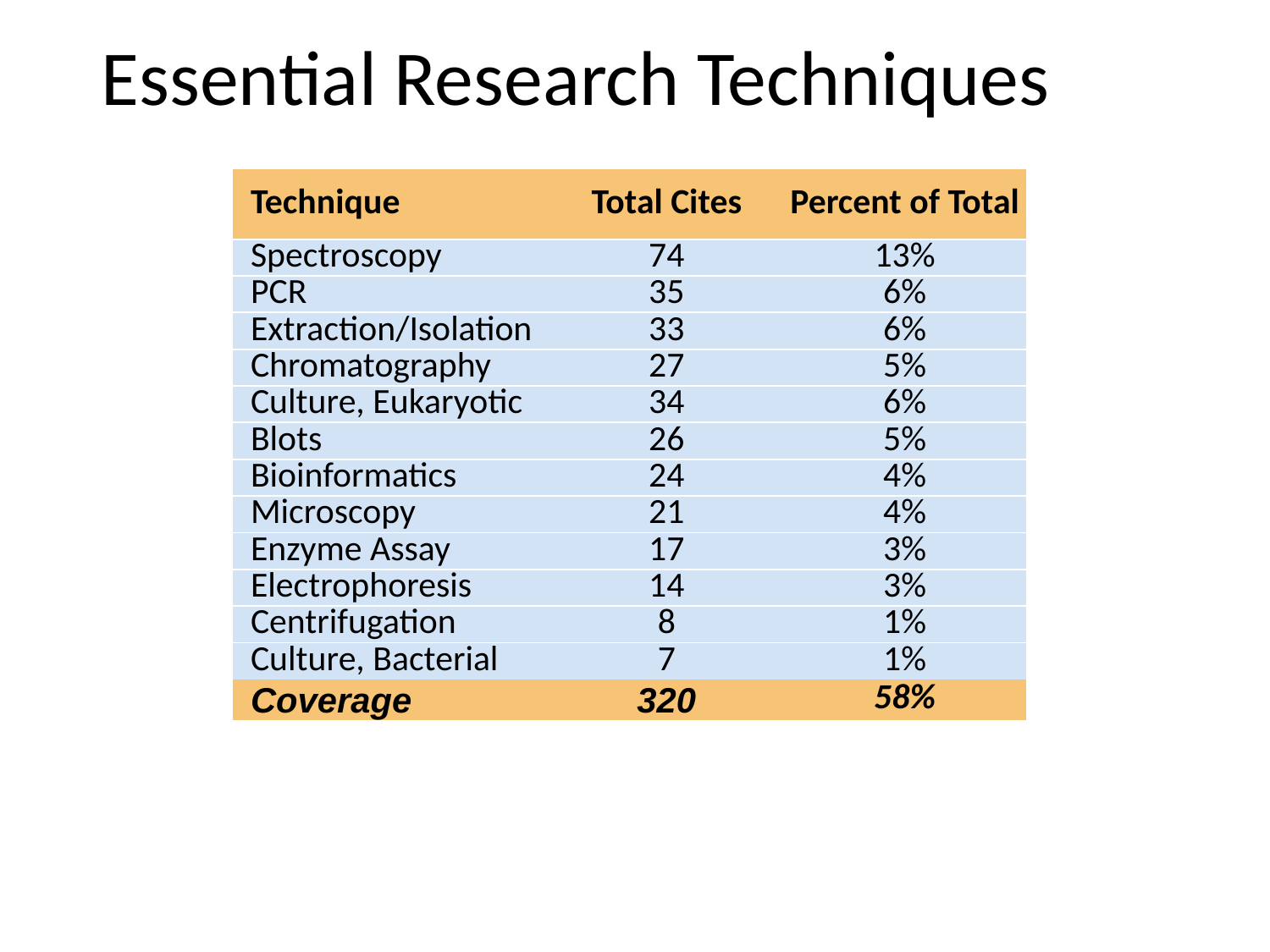

# Essential Research Techniques
| Technique | Total Cites | Percent of Total |
| --- | --- | --- |
| Spectroscopy | 74 | 13% |
| PCR | 35 | 6% |
| Extraction/Isolation | 33 | 6% |
| Chromatography | 27 | 5% |
| Culture, Eukaryotic | 34 | 6% |
| Blots | 26 | 5% |
| Bioinformatics | 24 | 4% |
| Microscopy | 21 | 4% |
| Enzyme Assay | 17 | 3% |
| Electrophoresis | 14 | 3% |
| Centrifugation | 8 | 1% |
| Culture, Bacterial | 7 | 1% |
| Coverage | 320 | 58% |